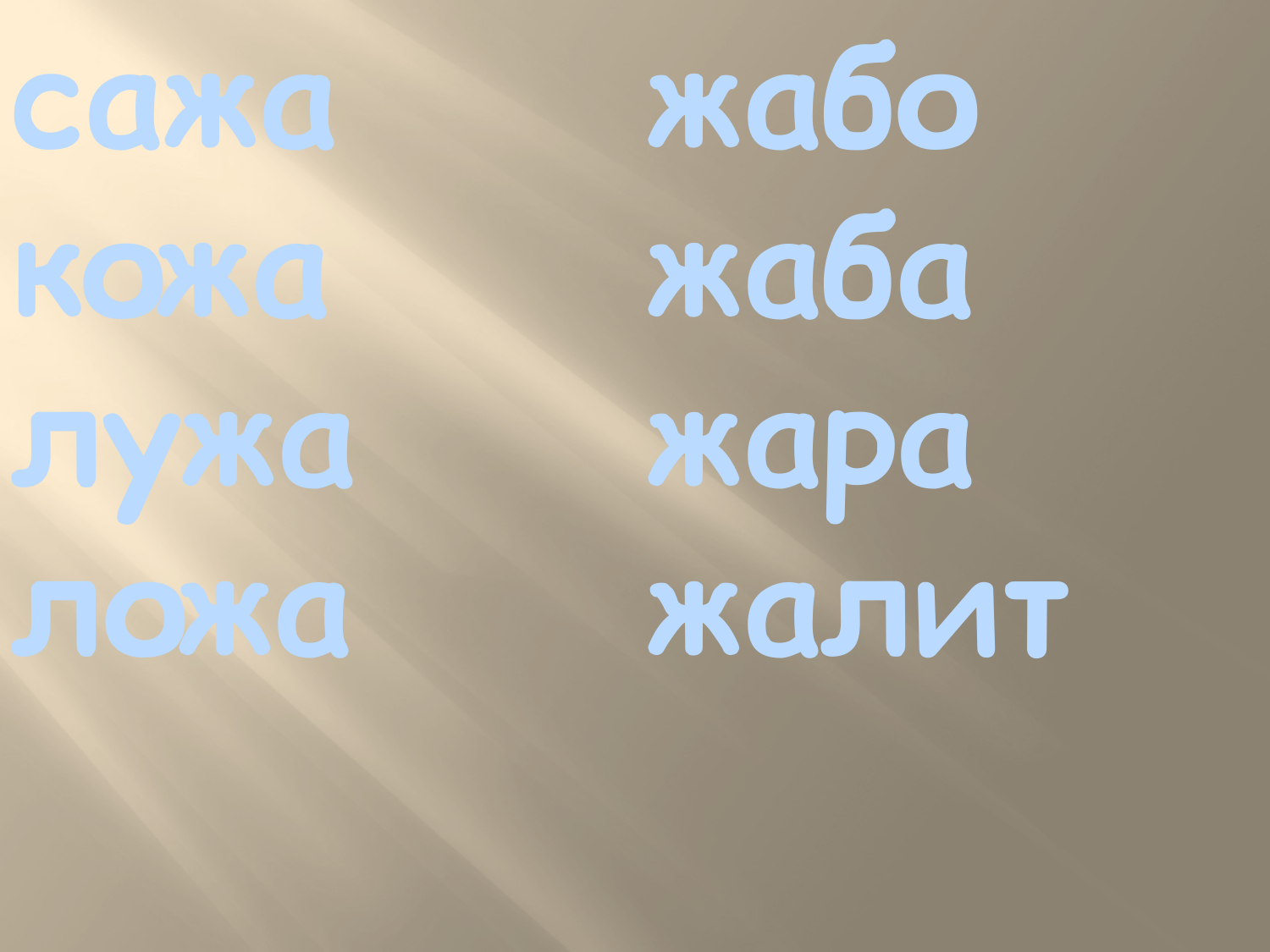

сажа
кожа
лужа
ложа
жабо
жаба
жара
жалит